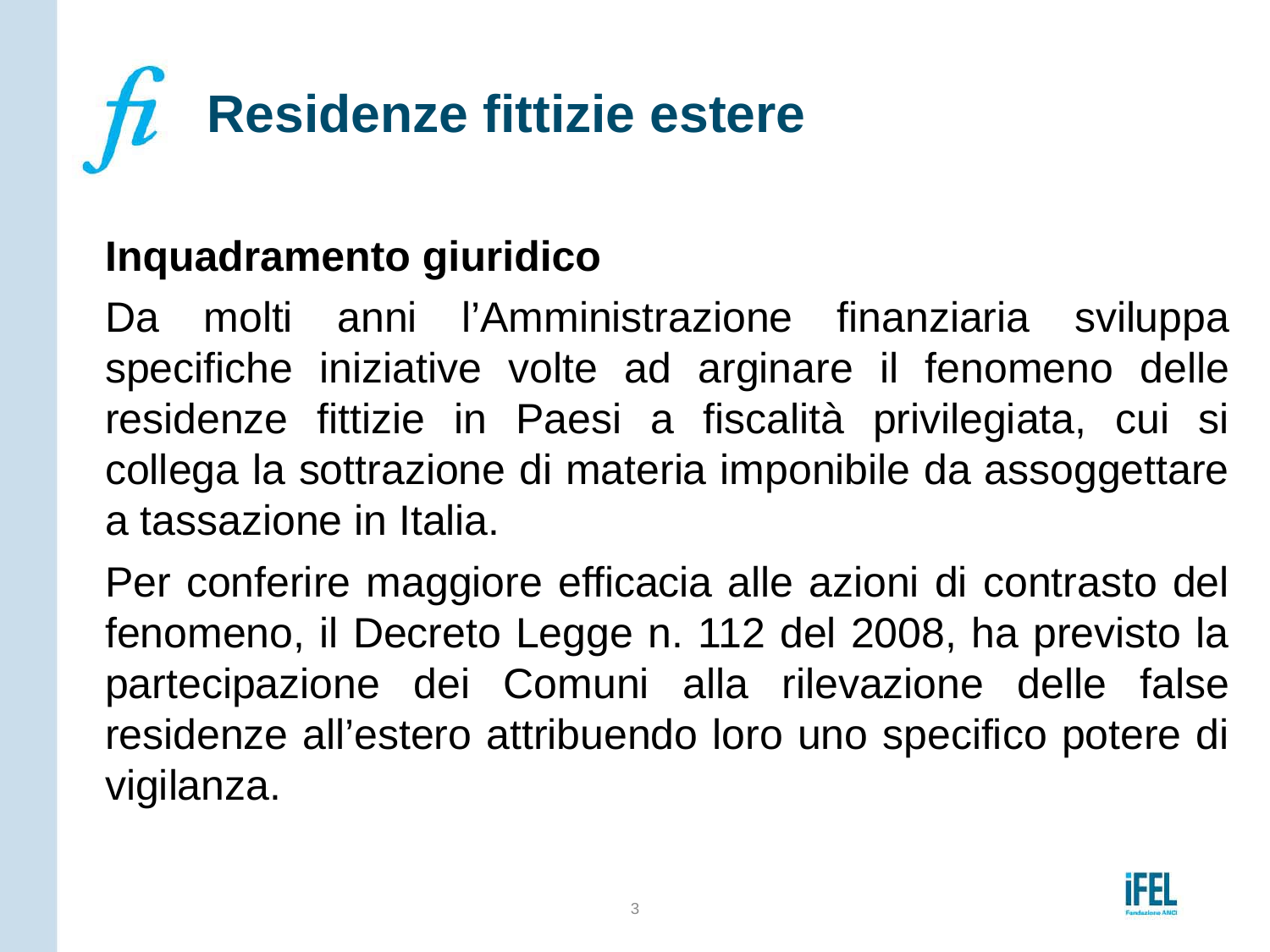

# Residenze fittizie estere
Inquadramento giuridico
Da molti anni l’Amministrazione finanziaria sviluppa specifiche iniziative volte ad arginare il fenomeno delle residenze fittizie in Paesi a fiscalità privilegiata, cui si collega la sottrazione di materia imponibile da assoggettare a tassazione in Italia.
Per conferire maggiore efficacia alle azioni di contrasto del fenomeno, il Decreto Legge n. 112 del 2008, ha previsto la partecipazione dei Comuni alla rilevazione delle false residenze all’estero attribuendo loro uno specifico potere di vigilanza.
3